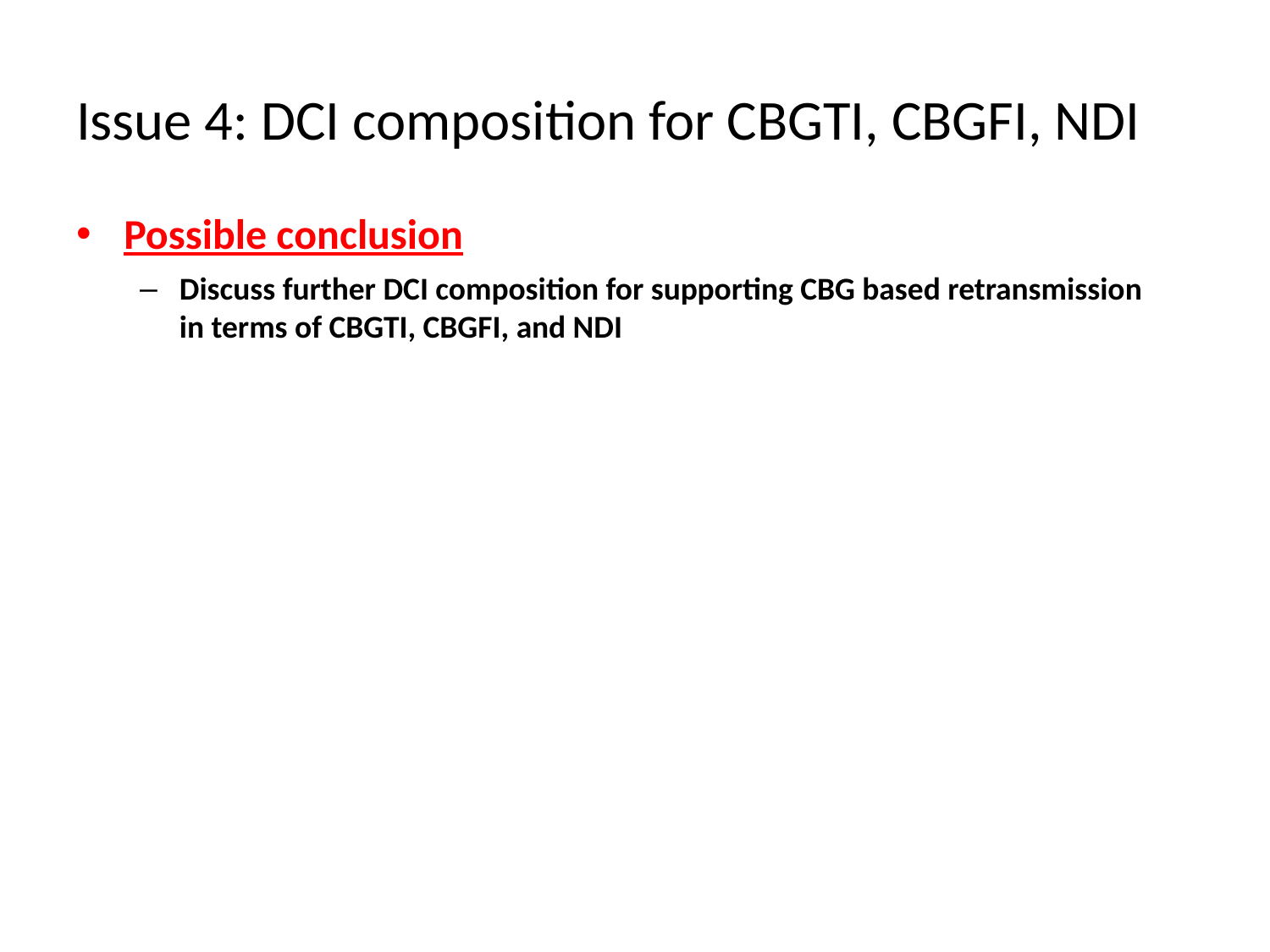

# Issue 4: DCI composition for CBGTI, CBGFI, NDI
Possible conclusion
Discuss further DCI composition for supporting CBG based retransmission in terms of CBGTI, CBGFI, and NDI